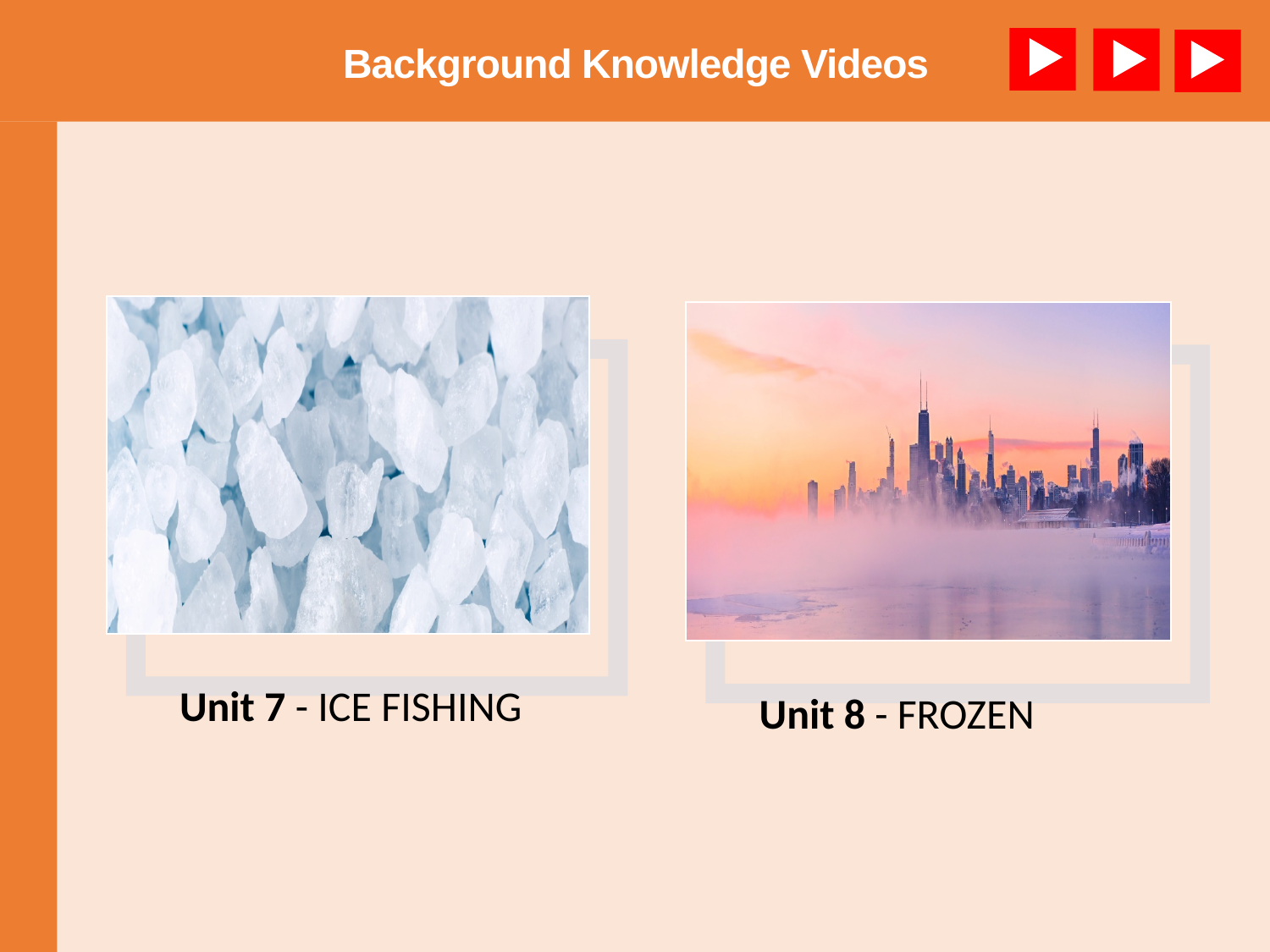

Background Knowledge Videos

Unit 7 - ICE FISHING

Unit 8 - FROZEN